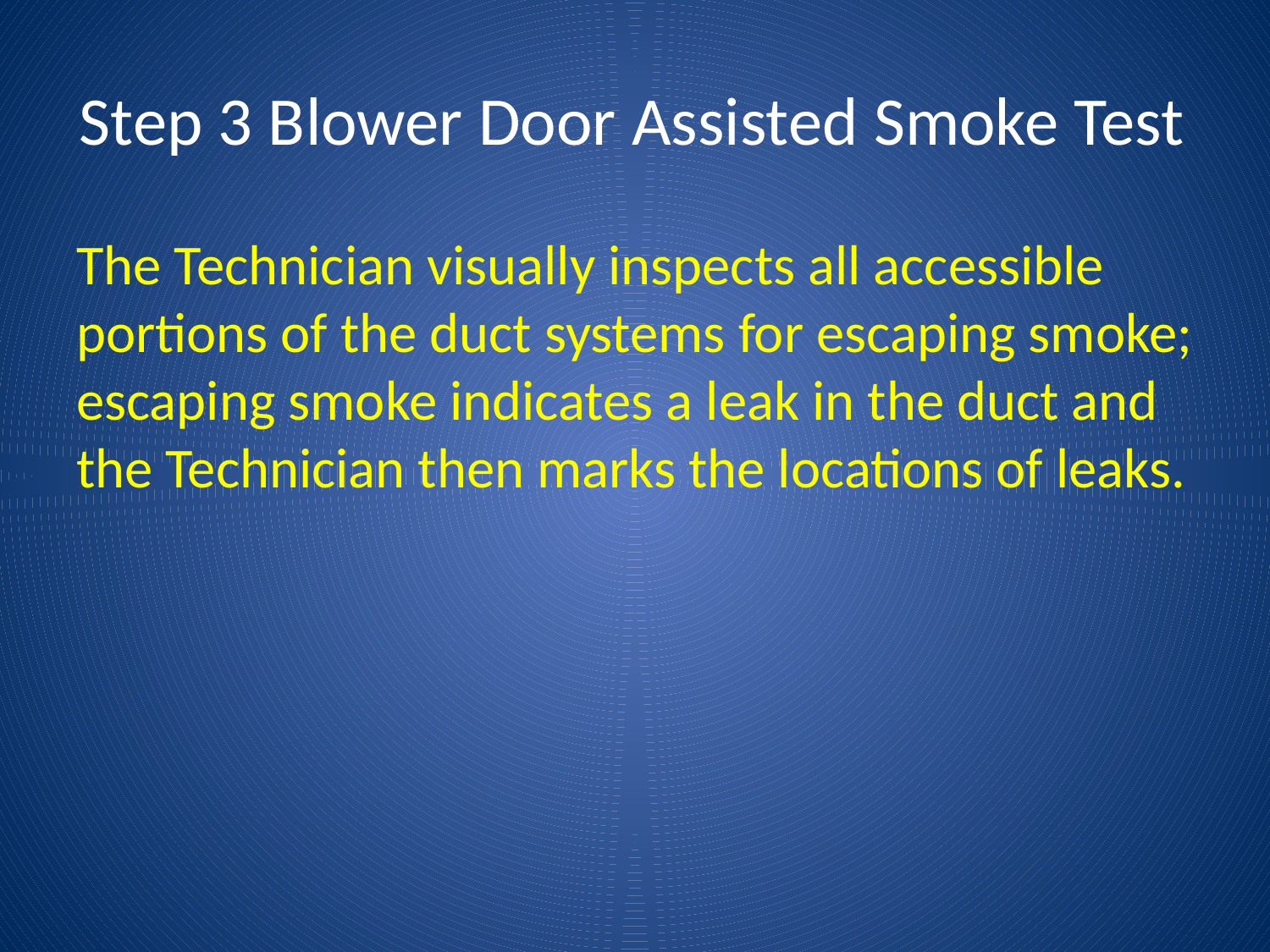

# Step 3 Blower Door Assisted Smoke Test
The Technician visually inspects all accessible portions of the duct systems for escaping smoke; escaping smoke indicates a leak in the duct and the Technician then marks the locations of leaks.